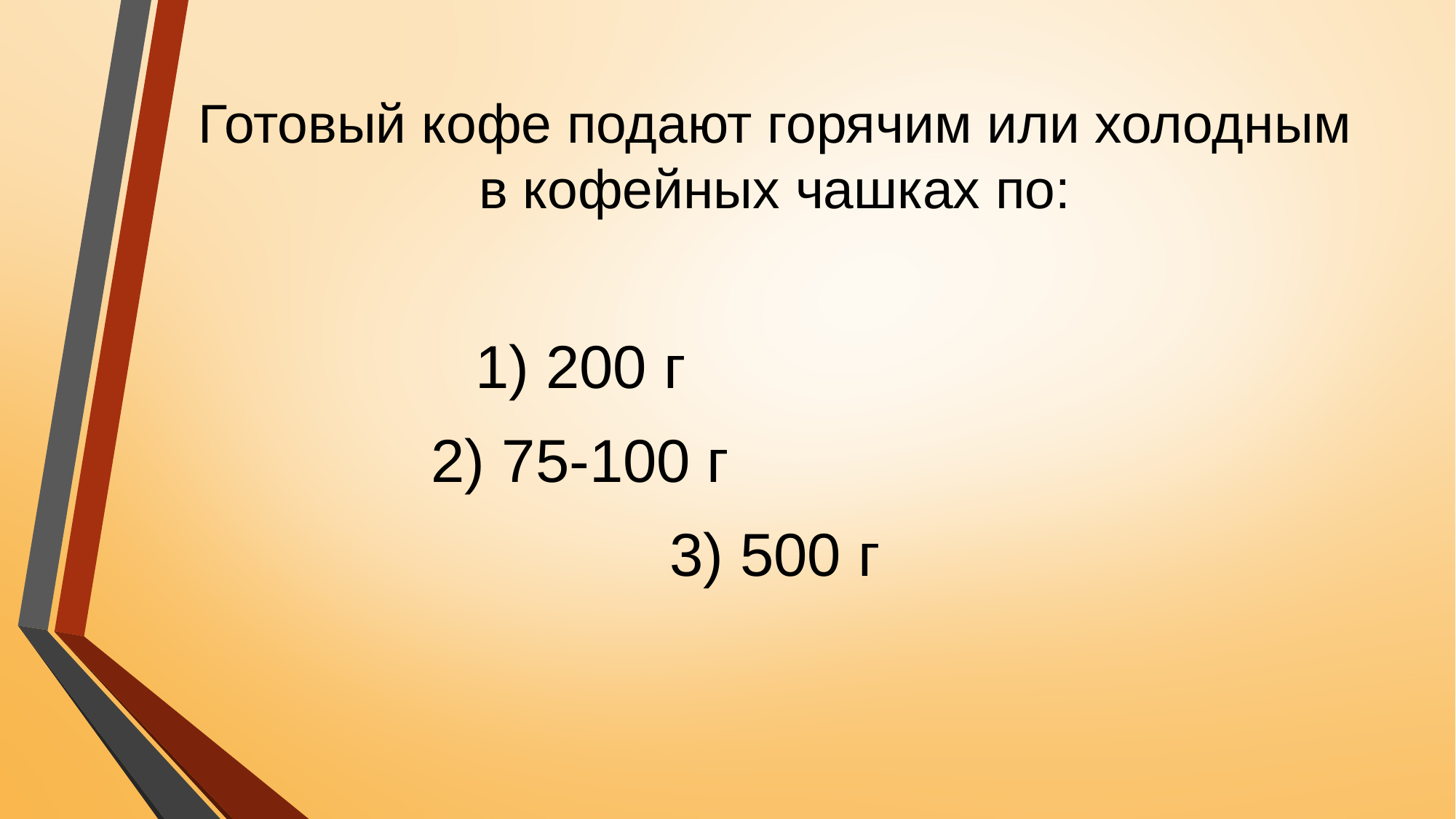

# Готовый кофе подают горячим или холодным в кофейных чашках по:
1) 200 г
 2) 75-100 г
3) 500 г